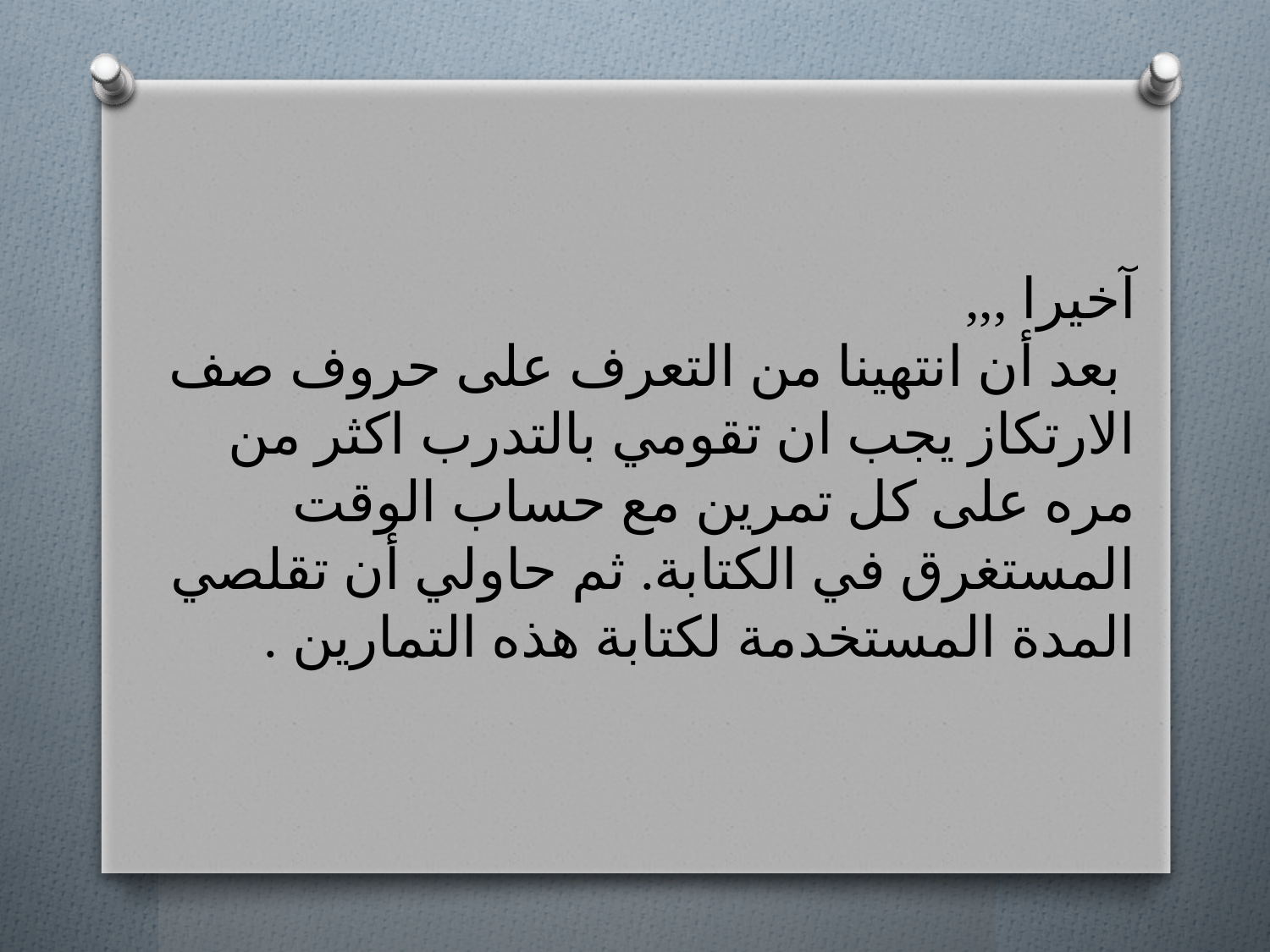

آخيرا ,,,
 بعد أن انتهينا من التعرف على حروف صف الارتكاز يجب ان تقومي بالتدرب اكثر من مره على كل تمرين مع حساب الوقت المستغرق في الكتابة. ثم حاولي أن تقلصي المدة المستخدمة لكتابة هذه التمارين .